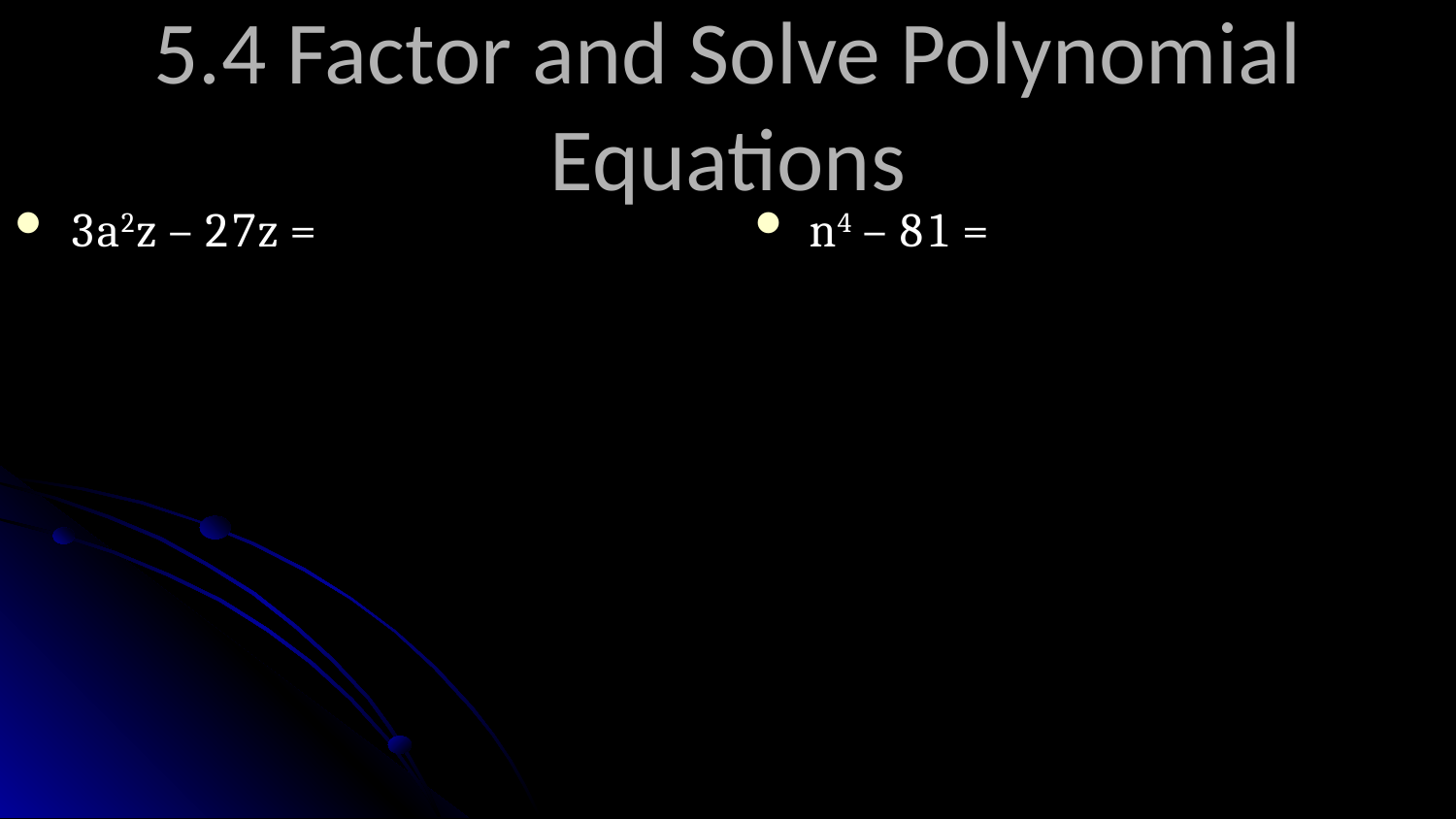

# 5.4 Factor and Solve Polynomial Equations
3a2z – 27z =

n4 – 81 =